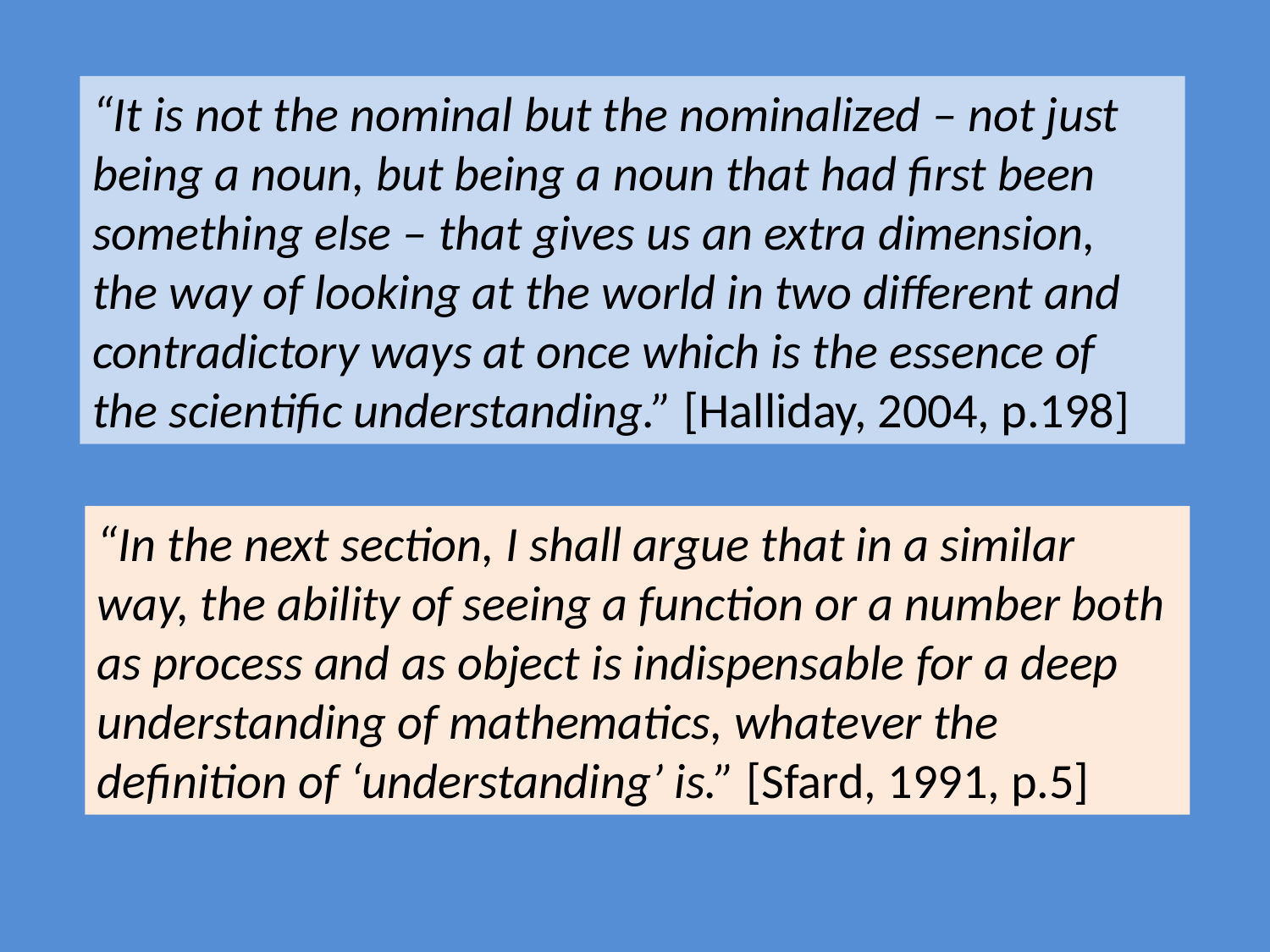

“It is not the nominal but the nominalized – not just being a noun, but being a noun that had first been something else – that gives us an extra dimension, the way of looking at the world in two different and contradictory ways at once which is the essence of the scientific understanding.” [Halliday, 2004, p.198]
“In the next section, I shall argue that in a similar way, the ability of seeing a function or a number both as process and as object is indispensable for a deep understanding of mathematics, whatever the definition of ‘understanding’ is.” [Sfard, 1991, p.5]